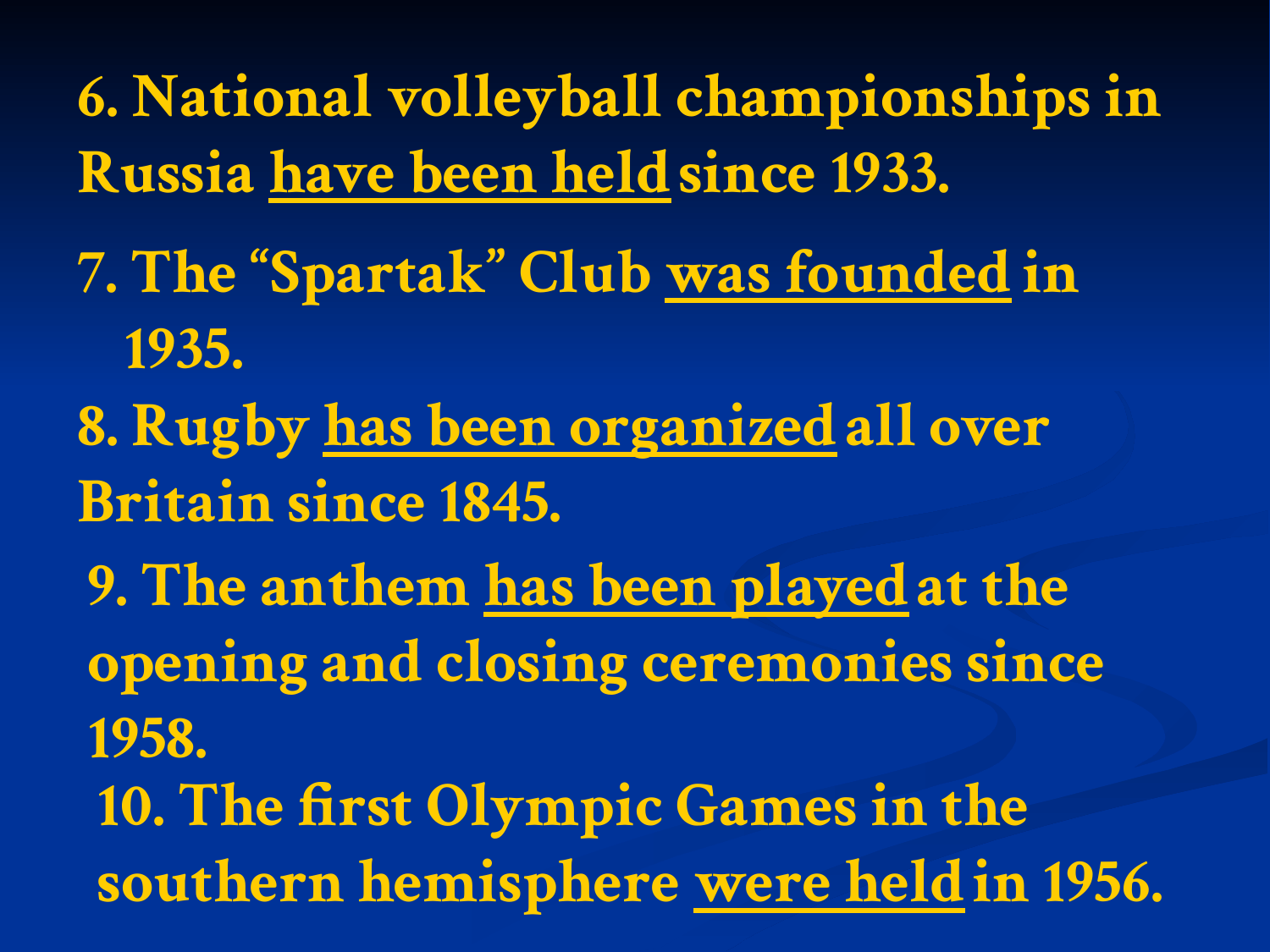

#
6. National volleyball championships in Russia have been held since 1933.
7. The “Spartak” Club was founded in 1935.

8. Rugby has been organized all over Britain since 1845.
9. The anthem has been played at the opening and closing ceremonies since 1958.
10. The first Olympic Games in the southern hemisphere were held in 1956.